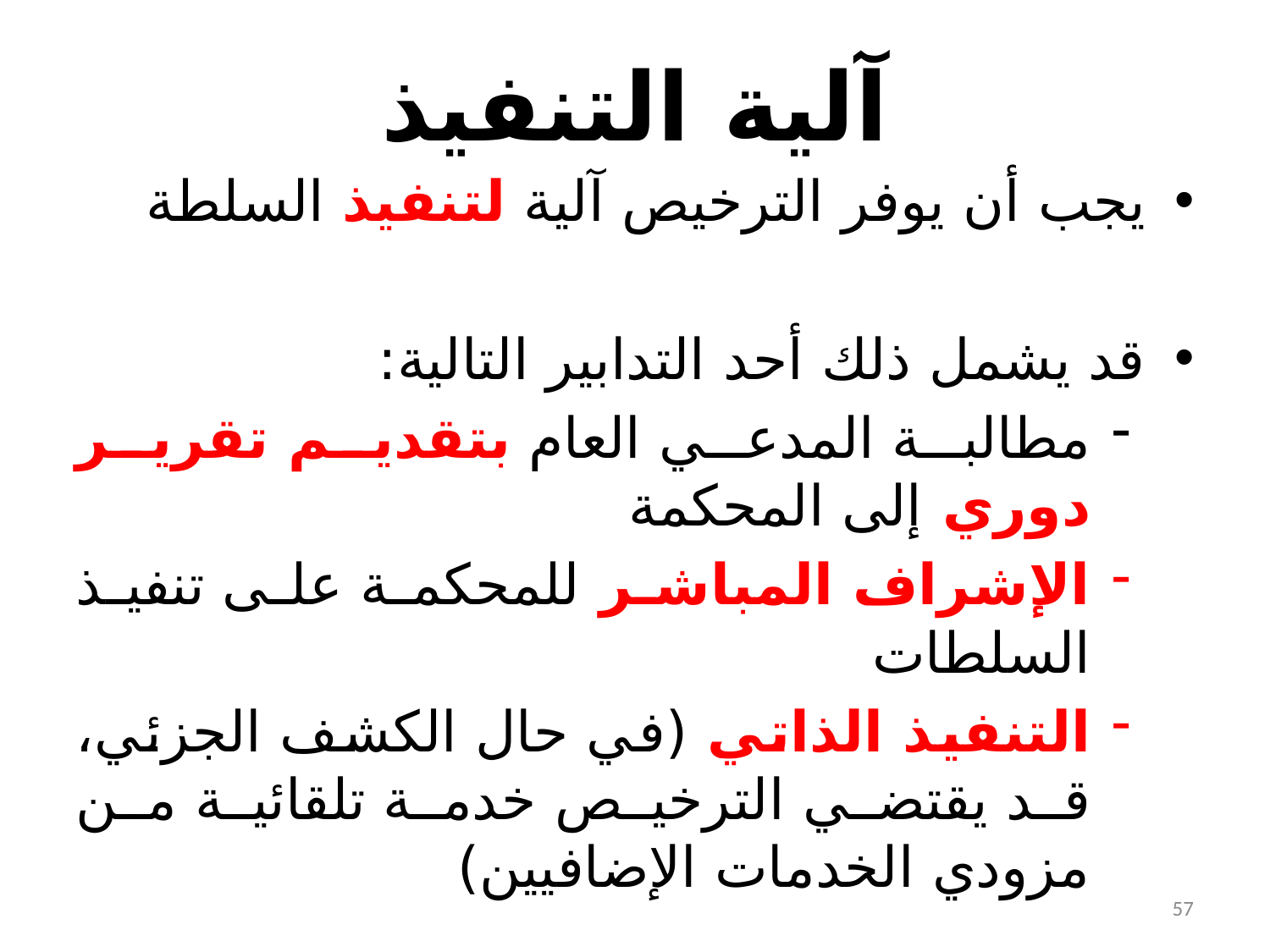

# آلية التنفيذ
يجب أن يوفر الترخيص آلية لتنفيذ السلطة

قد يشمل ذلك أحد التدابير التالية:
مطالبة المدعي العام بتقديم تقرير دوري إلى المحكمة
الإشراف المباشر للمحكمة على تنفيذ السلطات
التنفيذ الذاتي (في حال الكشف الجزئي، قد يقتضي الترخيص خدمة تلقائية من مزودي الخدمات الإضافيين)
57